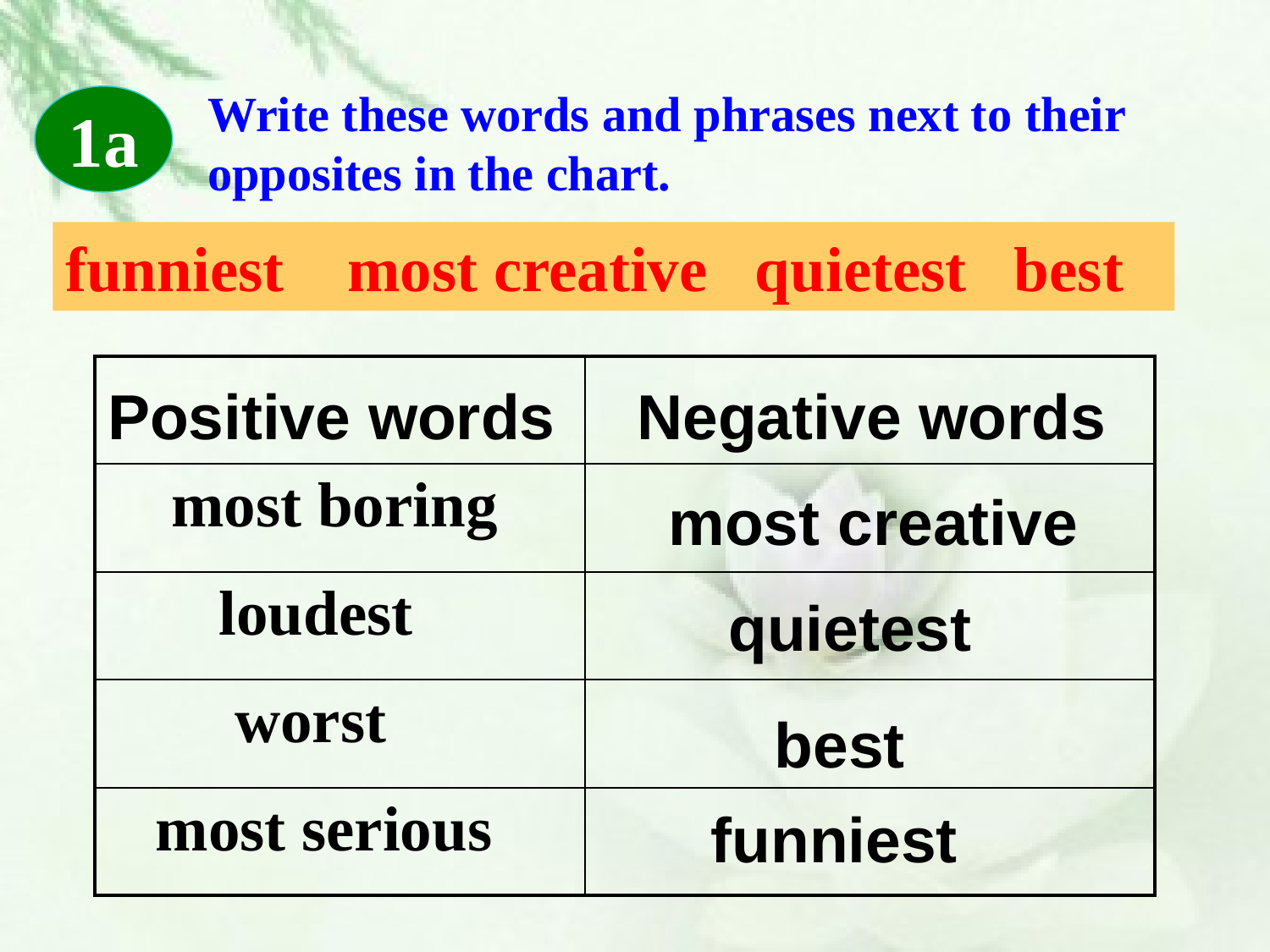

Write these words and phrases next to their opposites in the chart.
1a
funniest    most creative   quietest   best
|  |  |
| --- | --- |
| most boring |  |
| loudest |  |
| worst |  |
| most serious |  |
Positive words
Negative words
most creative
 quietest
best
funniest